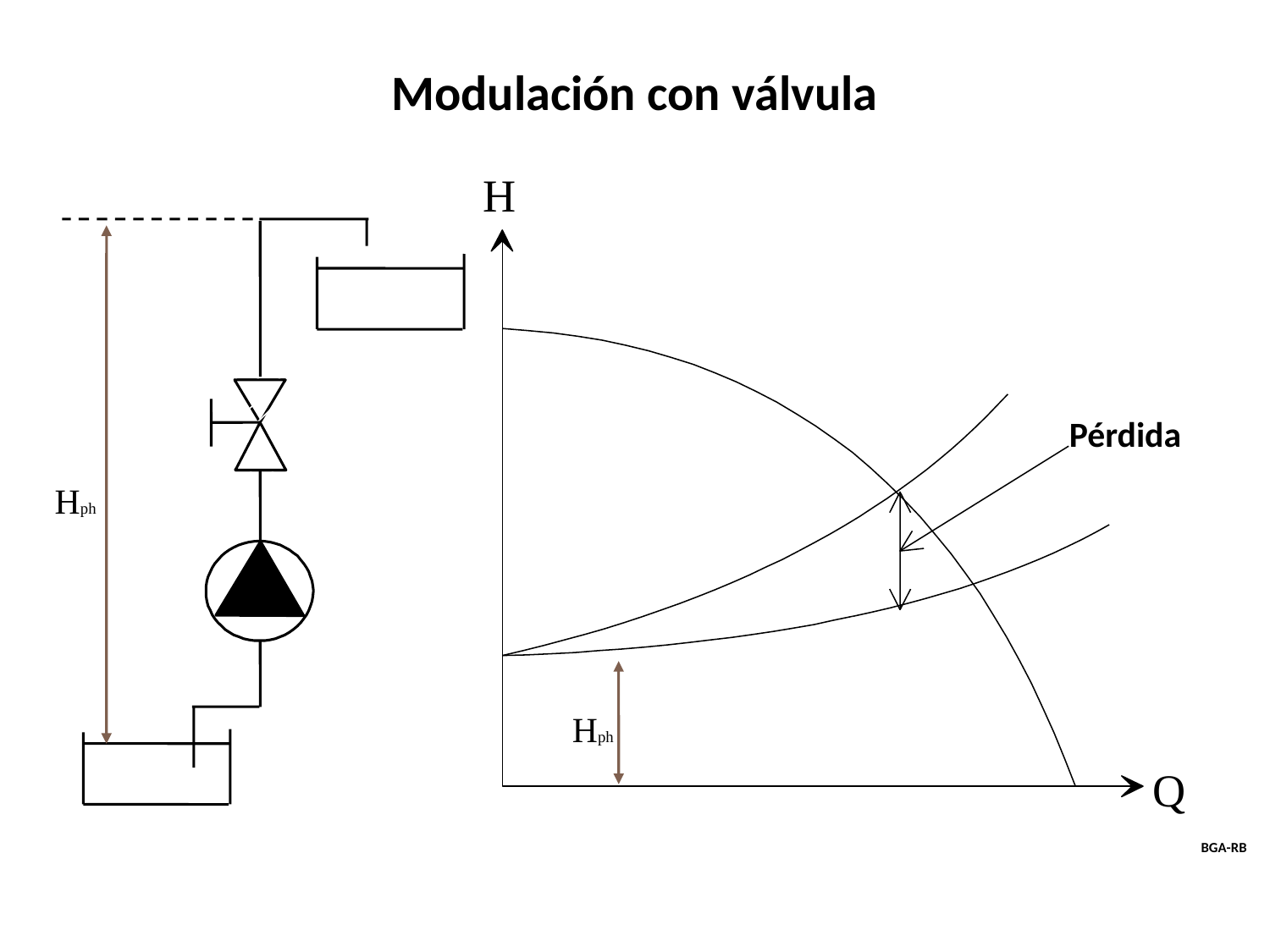

Modulación con válvula

H

Q

Pérdida

Hph

Hph

BGA-RB